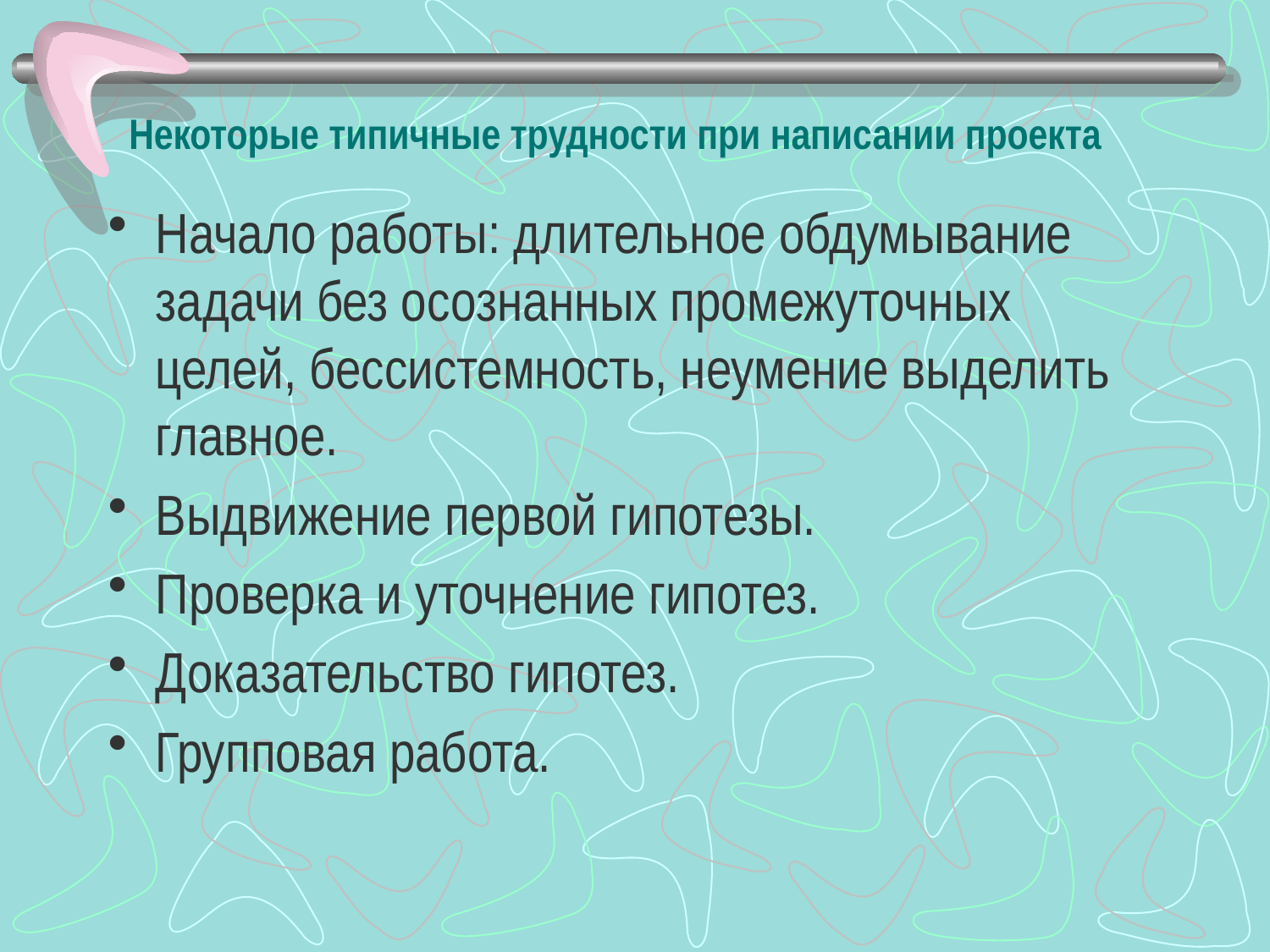

# Некоторые типичные трудности при написании проекта
Начало работы: длительное обдумывание задачи без осознанных промежуточных целей, бессистемность, неумение выделить главное.
Выдвижение первой гипотезы.
Проверка и уточнение гипотез.
Доказательство гипотез.
Групповая работа.